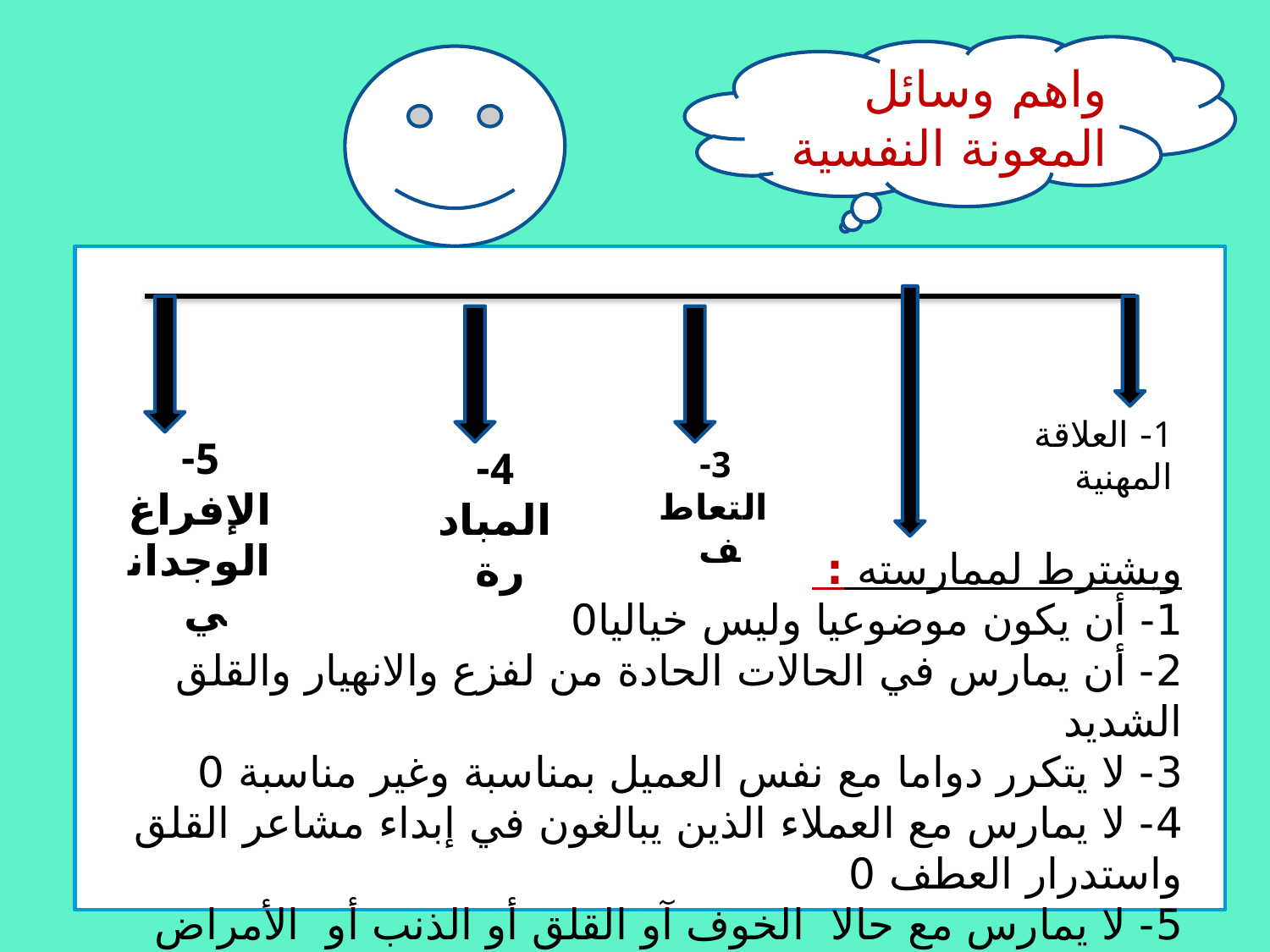

واهم وسائل المعونة النفسية

1- العلاقة المهنية

5- الإفراغ الوجداني
4- المبادرة
3- التعاطف
ويشترط لممارسته :
1- أن يكون موضوعيا وليس خياليا0
2- أن يمارس في الحالات الحادة من لفزع والانهيار والقلق الشديد
3- لا يتكرر دواما مع نفس العميل بمناسبة وغير مناسبة 0
4- لا يمارس مع العملاء الذين يبالغون في إبداء مشاعر القلق واستدرار العطف 0
5- لا يمارس مع حالا  الخوف آو القلق أو الذنب أو  الأمراض العصابية والذهانية 0